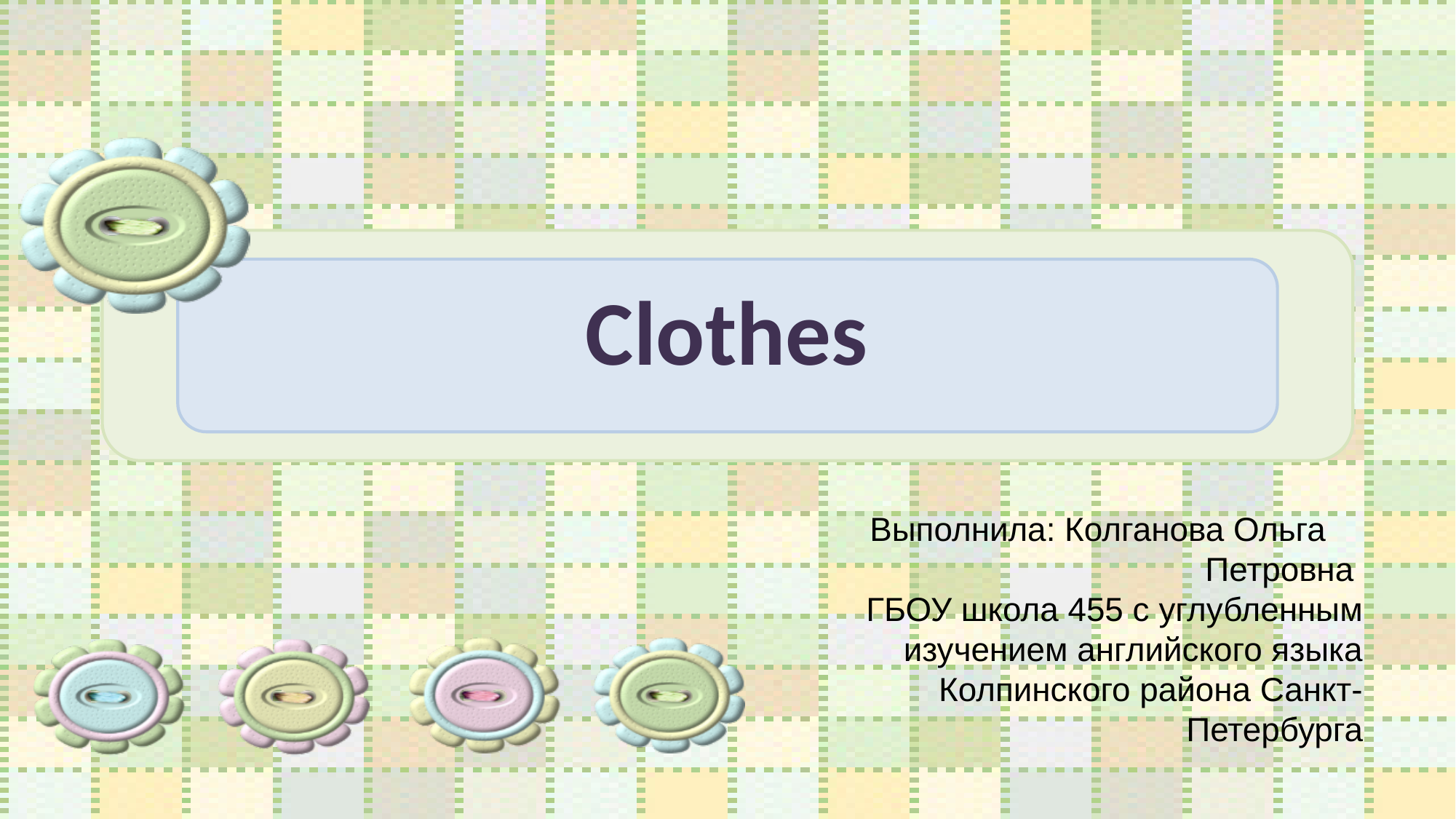

# Clothes
Выполнила: Колганова Ольга     Петровна
ГБОУ школа 455 с углубленным изучением английского языка Колпинского района Санкт-Петербурга